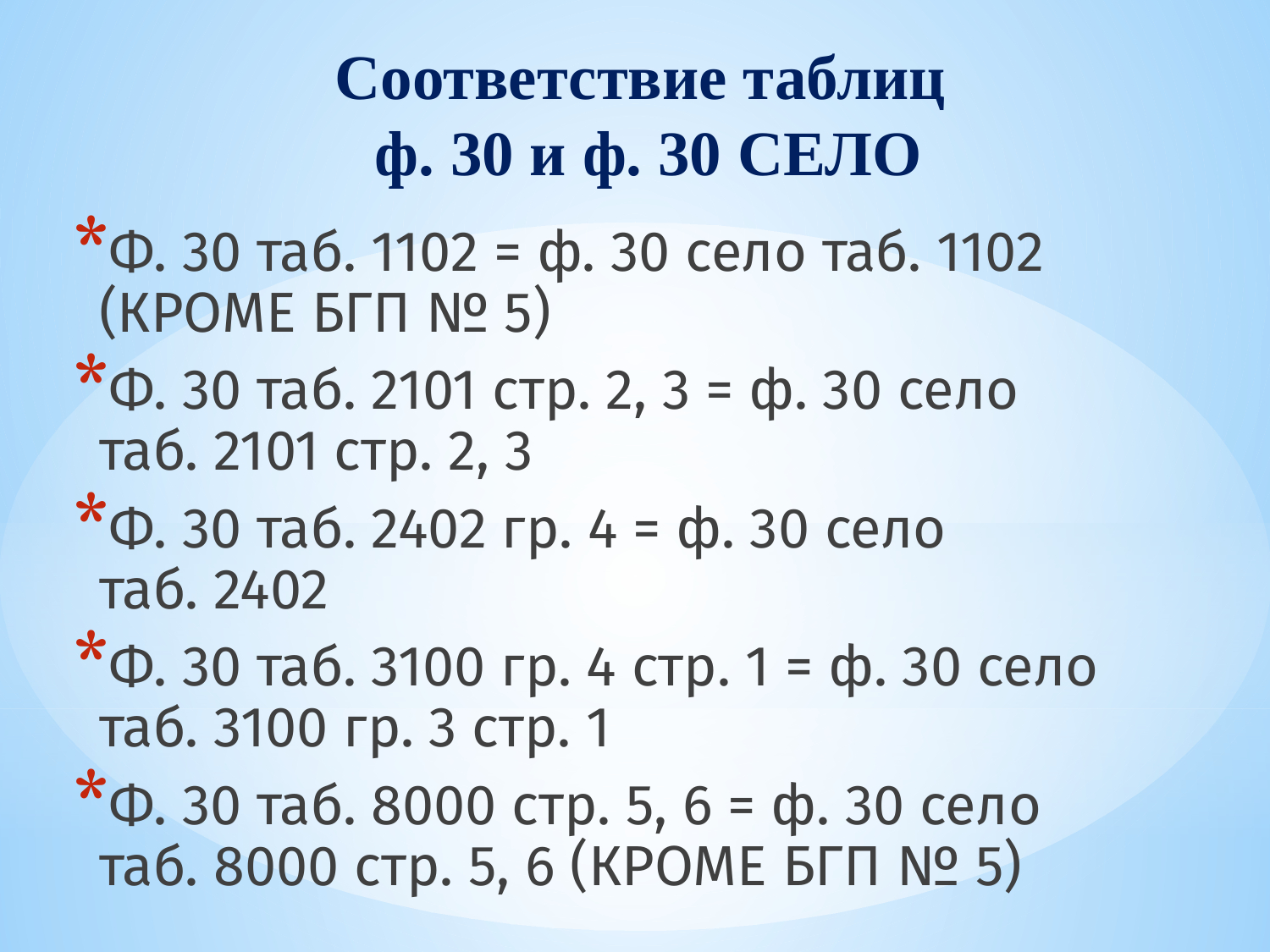

# Соответствие таблиц ф. 30 и ф. 30 СЕЛО
Ф. 30 таб. 1102 = ф. 30 село таб. 1102 (КРОМЕ БГП № 5)
Ф. 30 таб. 2101 стр. 2, 3 = ф. 30 село
таб. 2101 стр. 2, 3
Ф. 30 таб. 2402 гр. 4 = ф. 30 село
таб. 2402
Ф. 30 таб. 3100 гр. 4 стр. 1 = ф. 30 село
таб. 3100 гр. 3 стр. 1
Ф. 30 таб. 8000 стр. 5, 6 = ф. 30 село
таб. 8000 стр. 5, 6 (КРОМЕ БГП № 5)